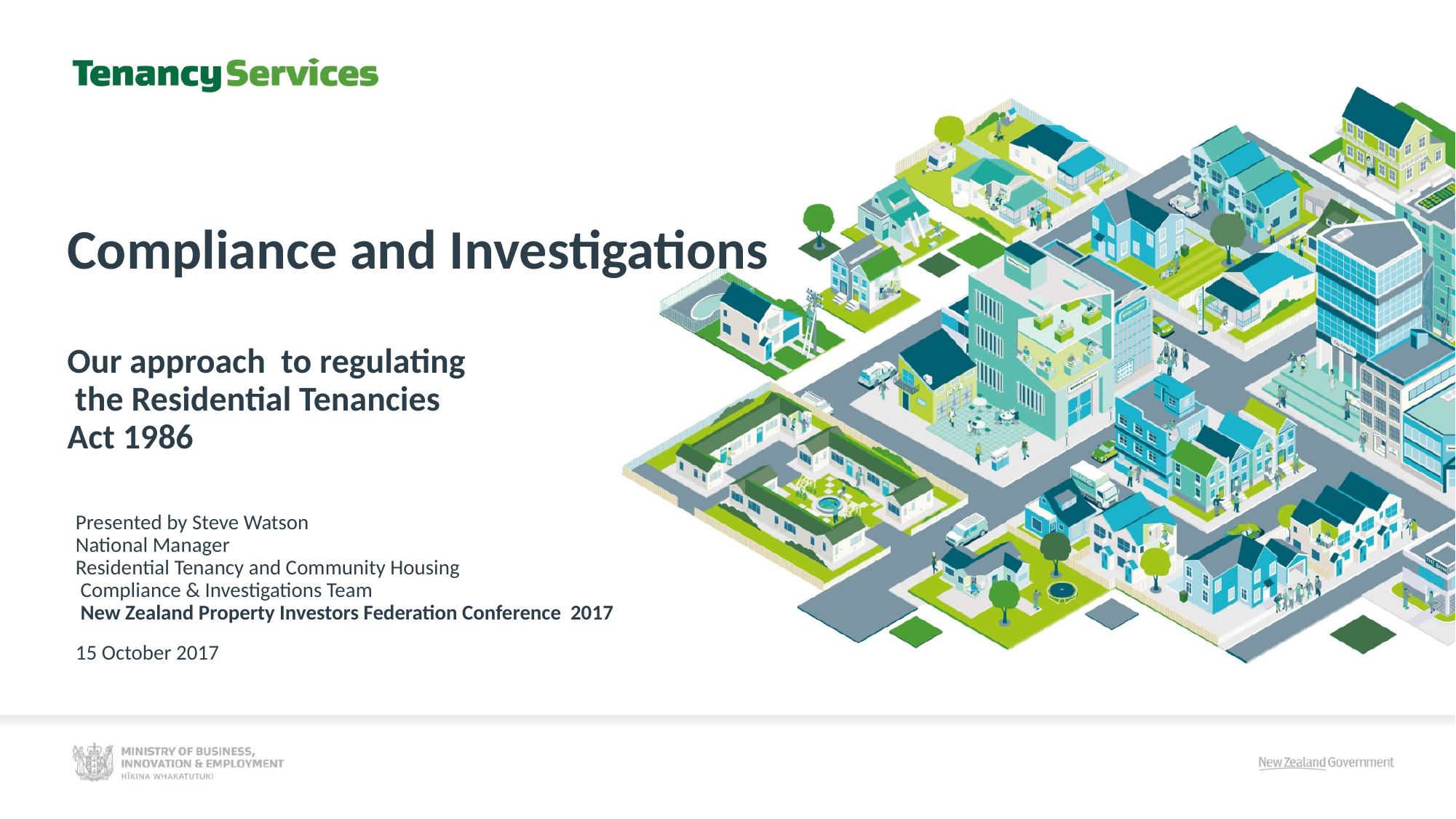

# Compliance and Investigations Our approach  to regulating the Residential Tenancies Act 1986

Presented by Steve Watson
National Manager
Residential Tenancy and Community Housing
 Compliance & Investigations Team
 New Zealand Property Investors Federation Conference  2017
15 October 2017